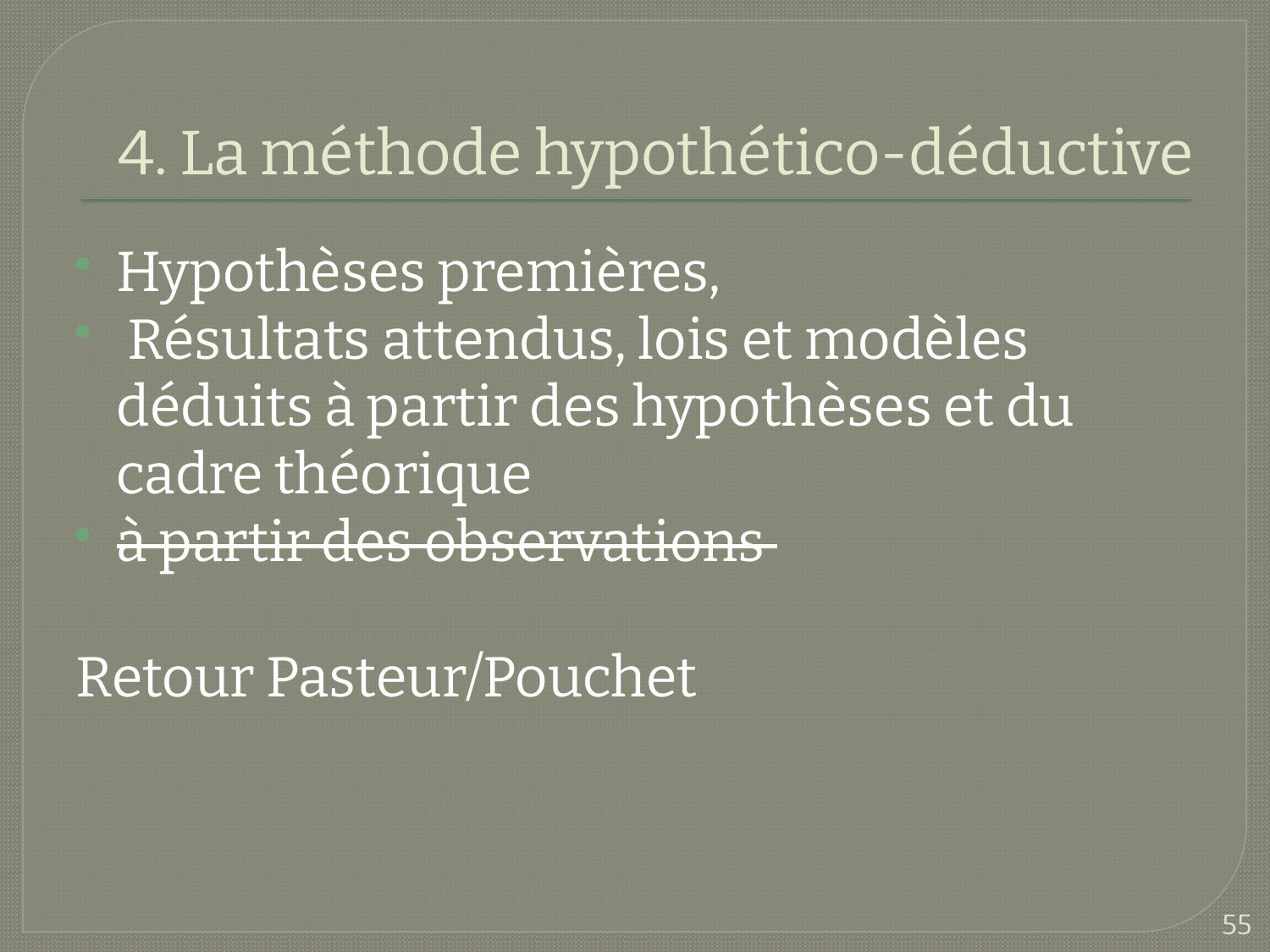

# 4. La méthode hypothético-déductive
Hypothèses premières,
 Résultats attendus, lois et modèles déduits à partir des hypothèses et du cadre théorique
à partir des observations

Retour Pasteur/Pouchet
55